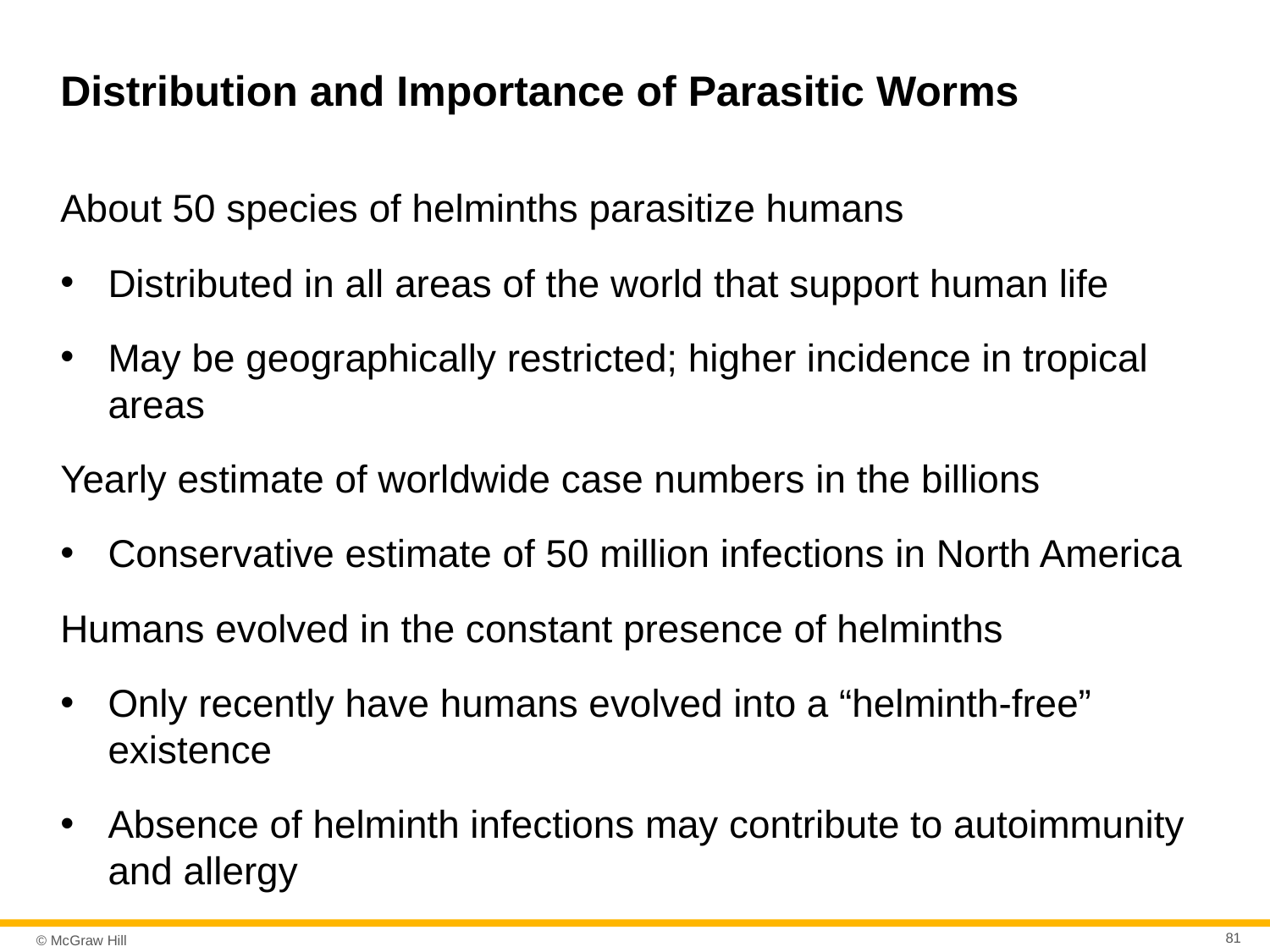

# Distribution and Importance of Parasitic Worms
About 50 species of helminths parasitize humans
Distributed in all areas of the world that support human life
May be geographically restricted; higher incidence in tropical areas
Yearly estimate of worldwide case numbers in the billions
Conservative estimate of 50 million infections in North America
Humans evolved in the constant presence of helminths
Only recently have humans evolved into a “helminth-free” existence
Absence of helminth infections may contribute to autoimmunity and allergy